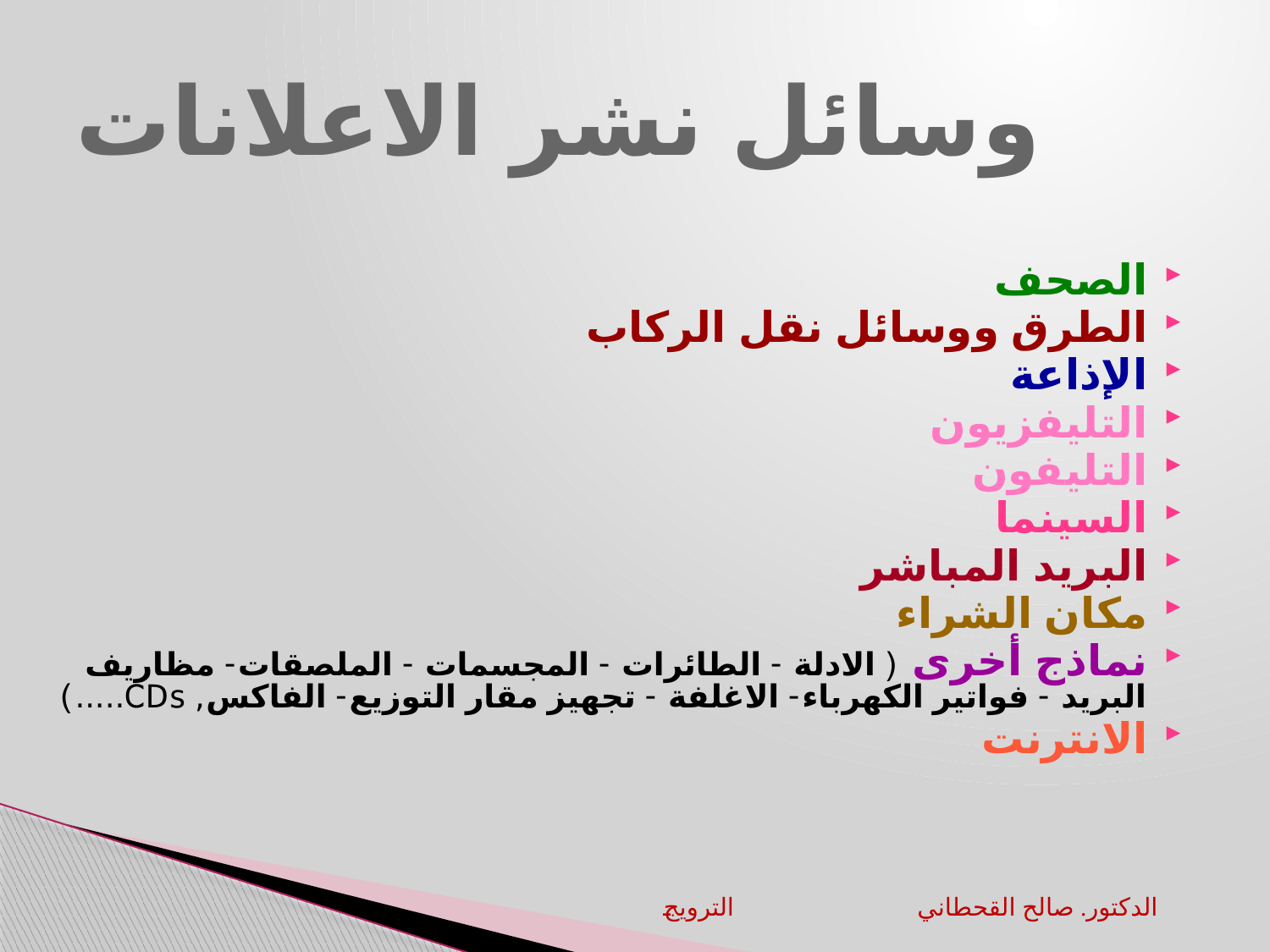

# وسائل نشر الاعلانات
الصحف
الطرق ووسائل نقل الركاب
الإذاعة
التليفزيون
التليفون
السينما
البريد المباشر
مكان الشراء
نماذج أخرى ( الادلة - الطائرات - المجسمات - الملصقات- مظاريف البريد - فواتير الكهرباء- الاغلفة - تجهيز مقار التوزيع- الفاكس, CDs.....)
الانترنت
الترويج		الدكتور. صالح القحطاني